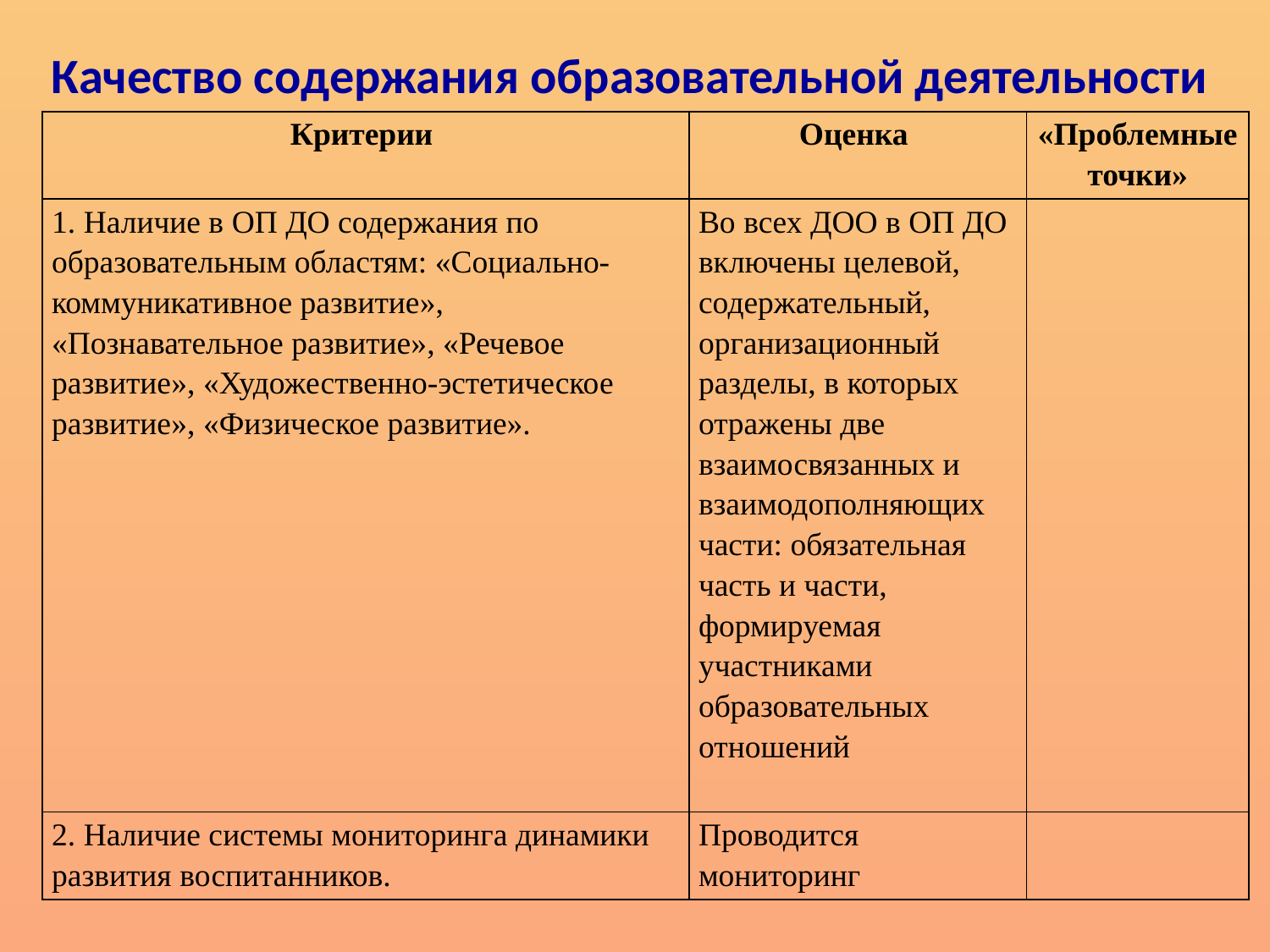

Качество содержания образовательной деятельности
| Критерии | Оценка | «Проблемные точки» |
| --- | --- | --- |
| 1. Наличие в ОП ДО содержания по образовательным областям: «Социально-коммуникативное развитие», «Познавательное развитие», «Речевое развитие», «Художественно-эстетическое развитие», «Физическое развитие». | Во всех ДОО в ОП ДО включены целевой, содержательный, организационный разделы, в которых отражены две взаимосвязанных и взаимодополняющих части: обязательная часть и части, формируемая участниками образовательных отношений |  |
| 2. Наличие системы мониторинга динамики развития воспитанников. | Проводится мониторинг |  |